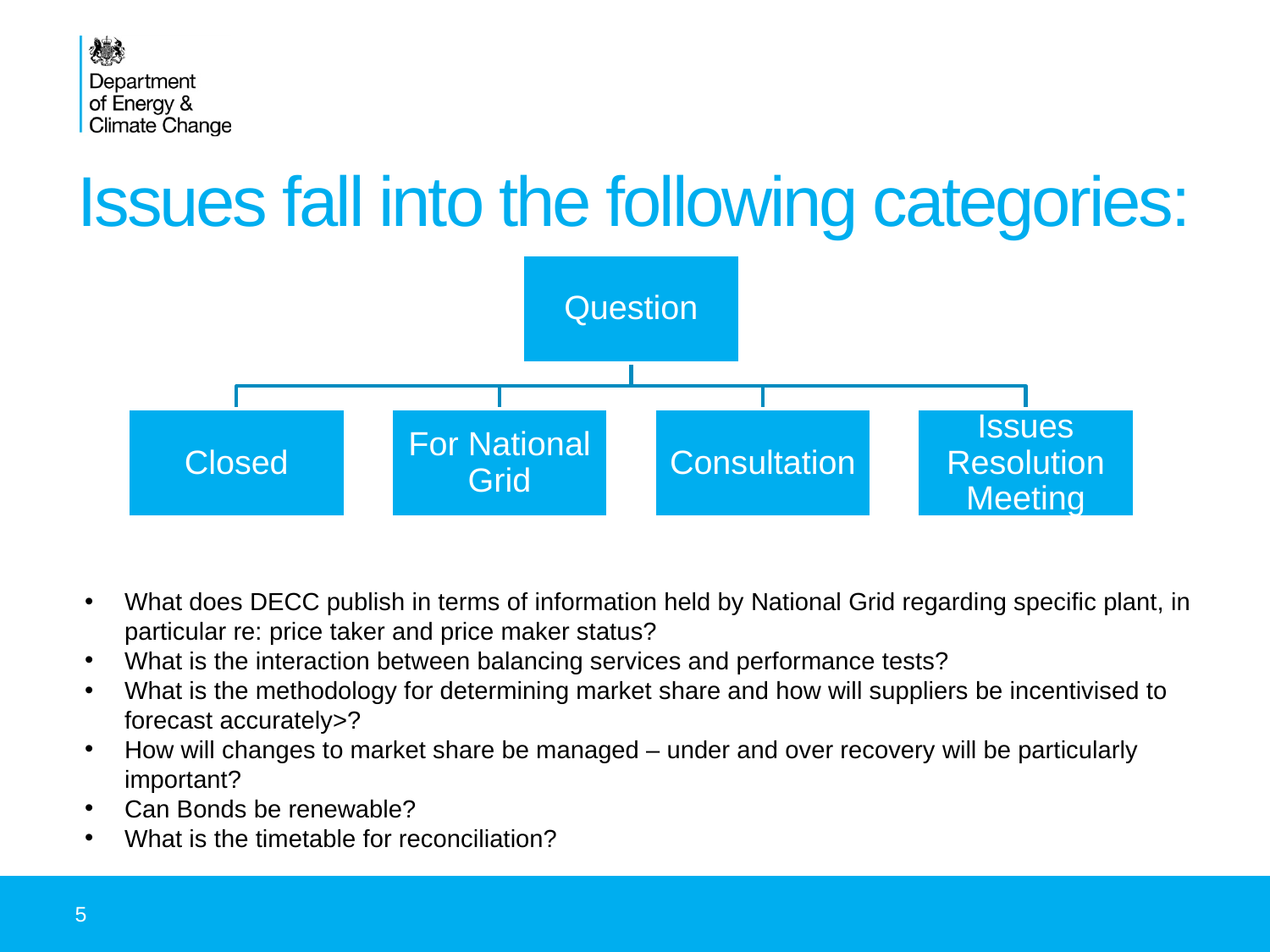

# Issues fall into the following categories:
Question
Closed
For National Grid
Consultation
Issues Resolution Meeting
What does DECC publish in terms of information held by National Grid regarding specific plant, in particular re: price taker and price maker status?
What is the interaction between balancing services and performance tests?
What is the methodology for determining market share and how will suppliers be incentivised to forecast accurately>?
How will changes to market share be managed – under and over recovery will be particularly important?
Can Bonds be renewable?
What is the timetable for reconciliation?
5